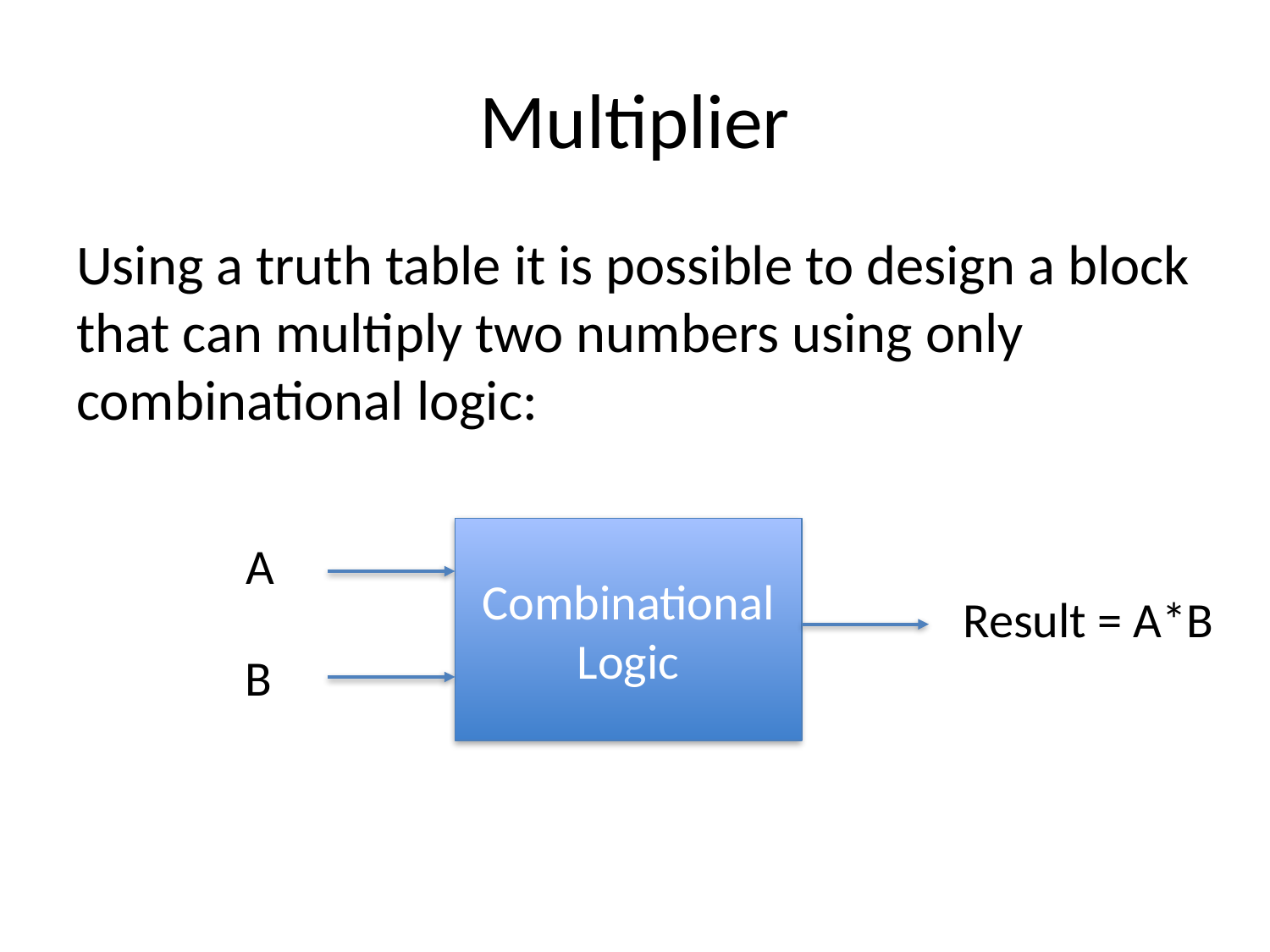

# Multiplier
Using a truth table it is possible to design a block that can multiply two numbers using only combinational logic:
Combinational Logic
A
Result = A*B
B